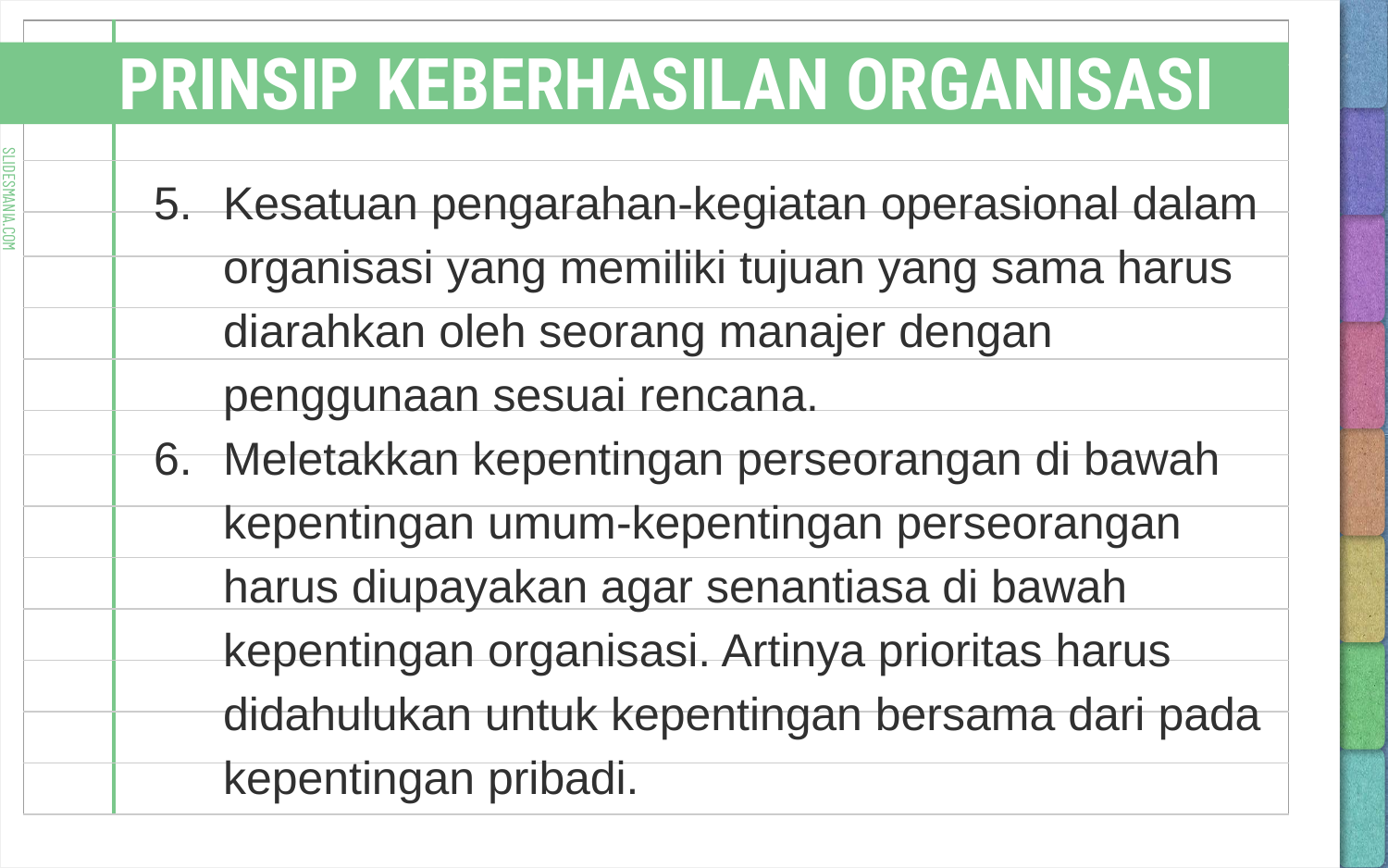

# PRINSIP KEBERHASILAN ORGANISASI
Kesatuan pengarahan-kegiatan operasional dalam organisasi yang memiliki tujuan yang sama harus diarahkan oleh seorang manajer dengan penggunaan sesuai rencana.
Meletakkan kepentingan perseorangan di bawah kepentingan umum-kepentingan perseorangan harus diupayakan agar senantiasa di bawah kepentingan organisasi. Artinya prioritas harus didahulukan untuk kepentingan bersama dari pada kepentingan pribadi.